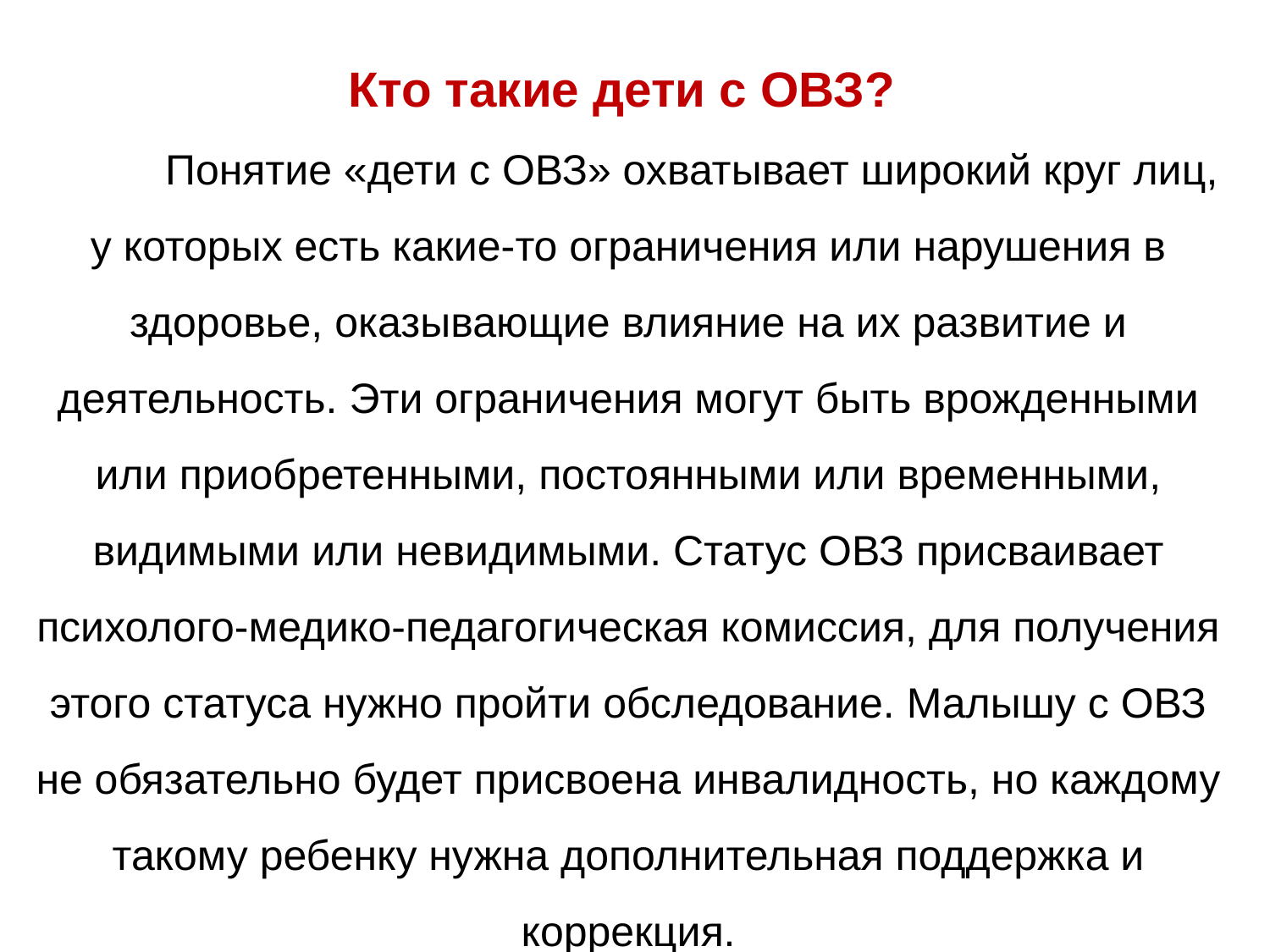

# Кто такие дети с ОВЗ? Понятие «дети с ОВЗ» охватывает широкий круг лиц, у которых есть какие-то ограничения или нарушения в здоровье, оказывающие влияние на их развитие и деятельность. Эти ограничения могут быть врожденными или приобретенными, постоянными или временными, видимыми или невидимыми. Статус ОВЗ присваивает психолого-медико-педагогическая комиссия, для получения этого статуса нужно пройти обследование. Малышу с ОВЗ не обязательно будет присвоена инвалидность, но каждому такому ребенку нужна дополнительная поддержка и коррекция.